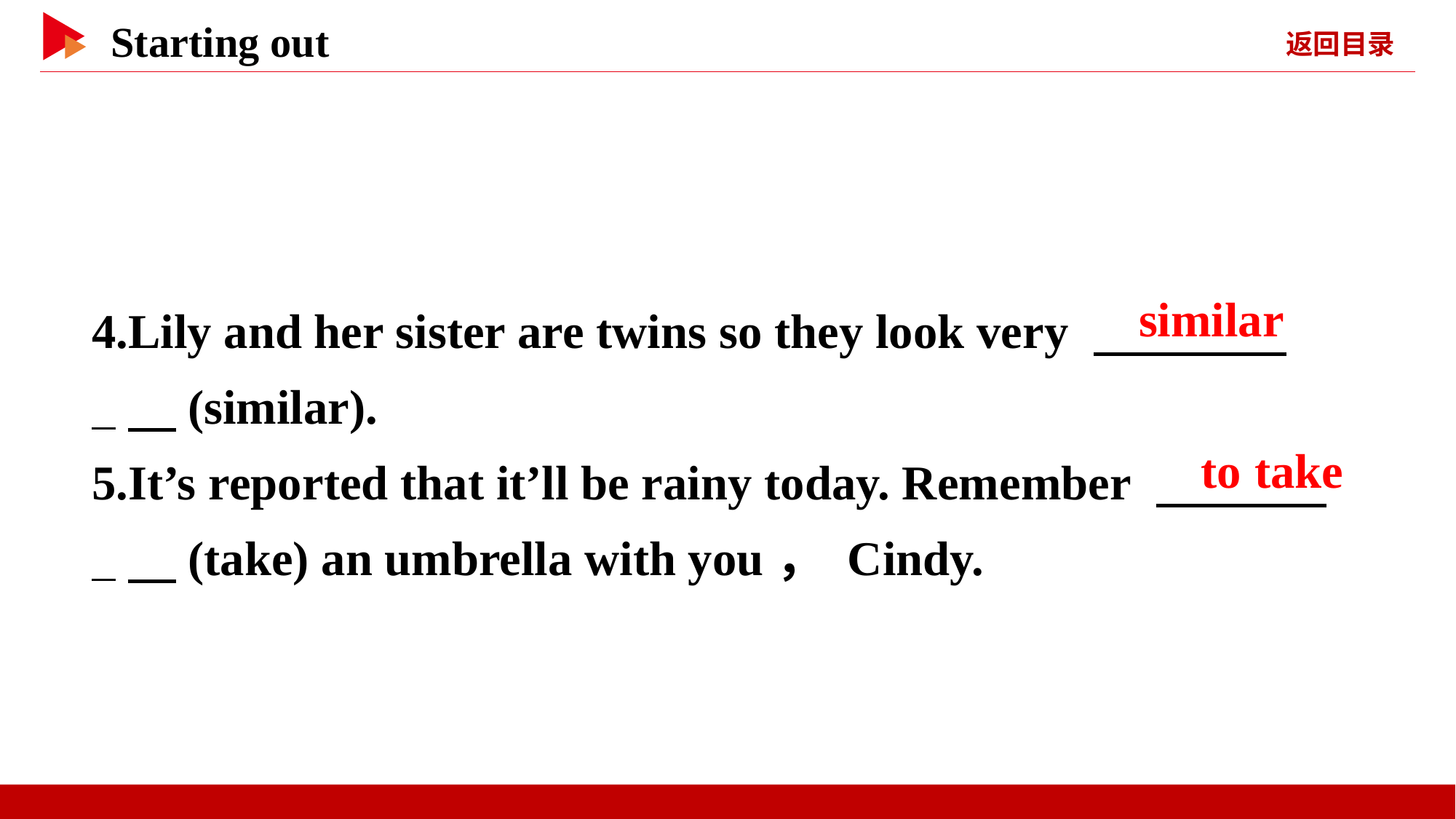

4.Lily and her sister are twins so they look very 　              _　(similar).
5.It’s reported that it’ll be rainy today. Remember 　            _　(take) an umbrella with you， Cindy.
　similar
　to take